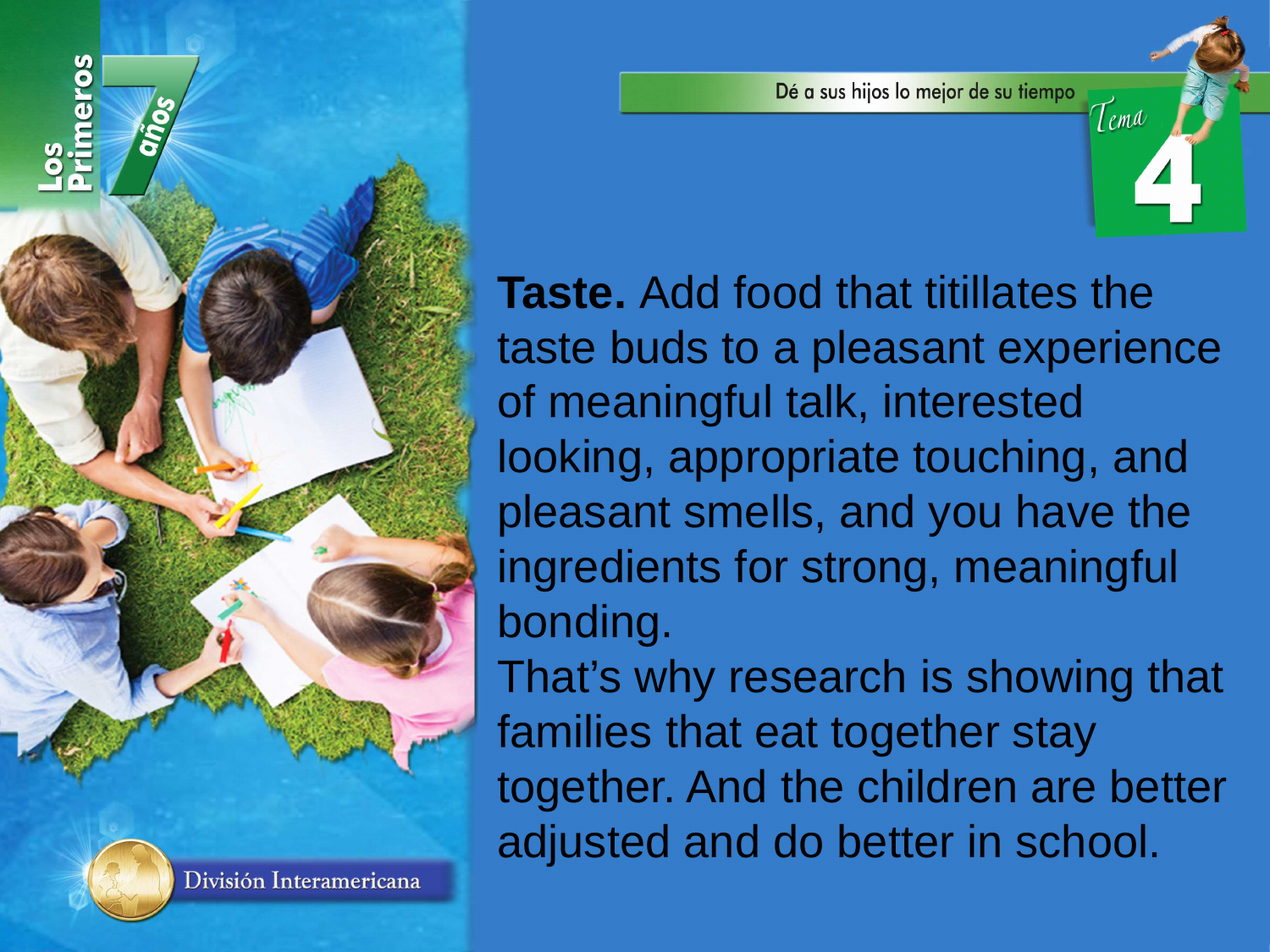

Taste. Add food that titillates the taste buds to a pleasant experience of meaningful talk, interested looking, appropriate touching, and pleasant smells, and you have the ingredients for strong, meaningful bonding.
That’s why research is showing that families that eat together stay together. And the children are better adjusted and do better in school.